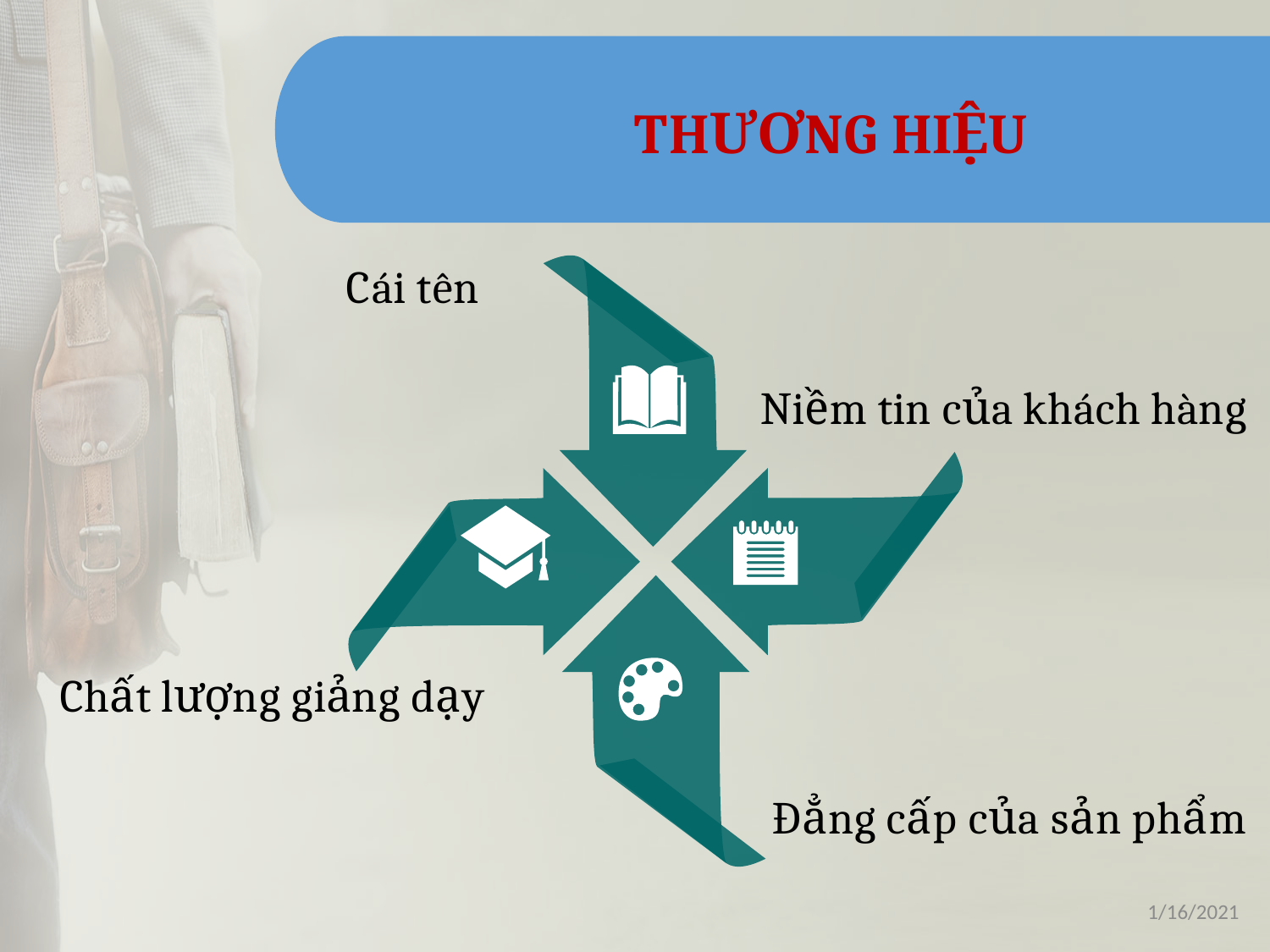

THƯƠNG HIỆU
Cái tên

Niềm tin của khách hàng

Chất lượng giảng dạy
Đẳng cấp của sản phẩm
1/16/2021